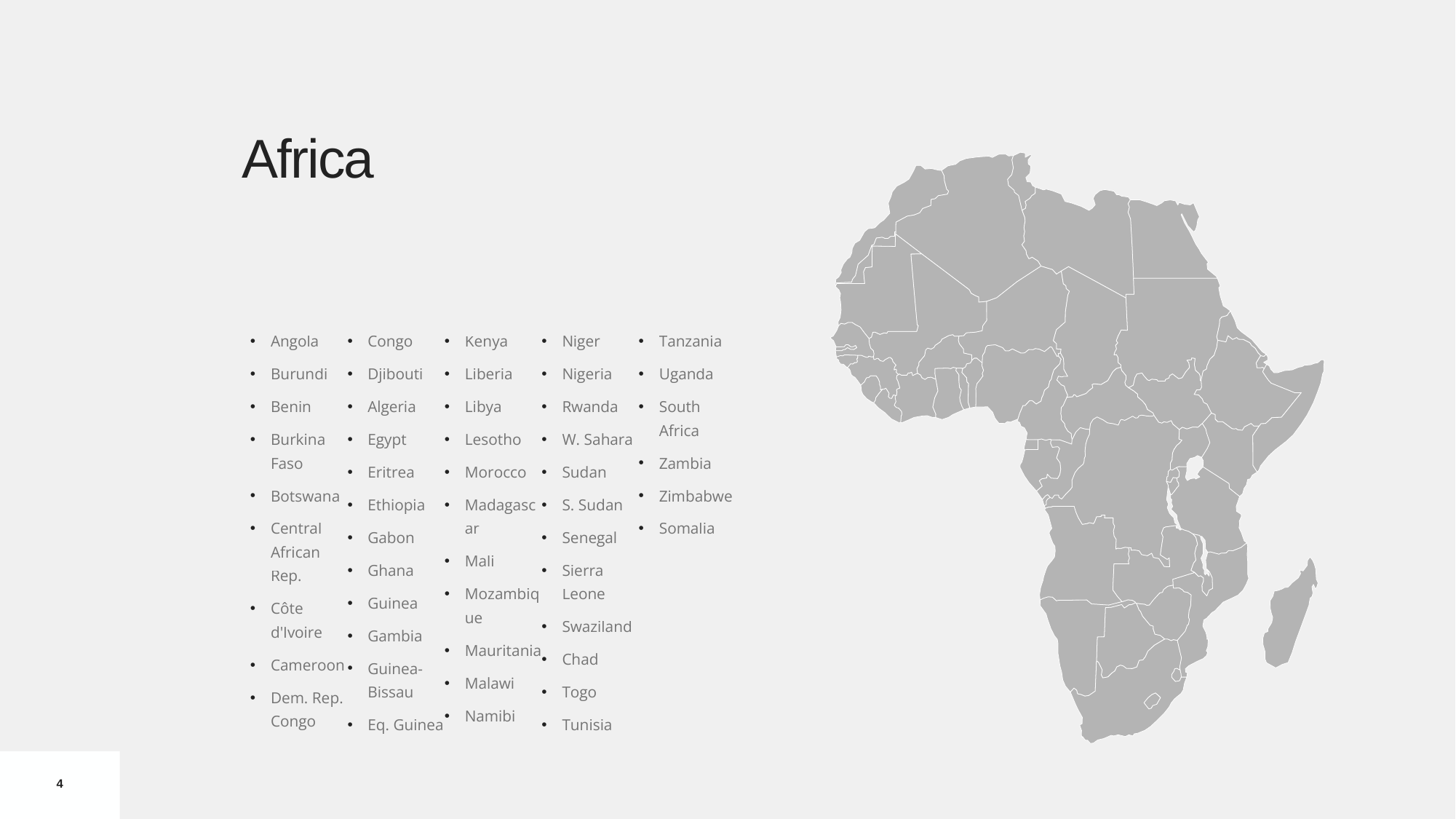

# Africa

Angola
Burundi
Benin
Burkina Faso
Botswana
Central African Rep.
Côte d'Ivoire
Cameroon
Dem. Rep. Congo
Congo
Djibouti
Algeria
Egypt
Eritrea
Ethiopia
Gabon
Ghana
Guinea
Gambia
Guinea-Bissau
Eq. Guinea
Kenya
Liberia
Libya
Lesotho
Morocco
Madagascar
Mali
Mozambique
Mauritania
Malawi
Namibi
Niger
Nigeria
Rwanda
W. Sahara
Sudan
S. Sudan
Senegal
Sierra Leone
Swaziland
Chad
Togo
Tunisia
Tanzania
Uganda
South Africa
Zambia
Zimbabwe
Somalia